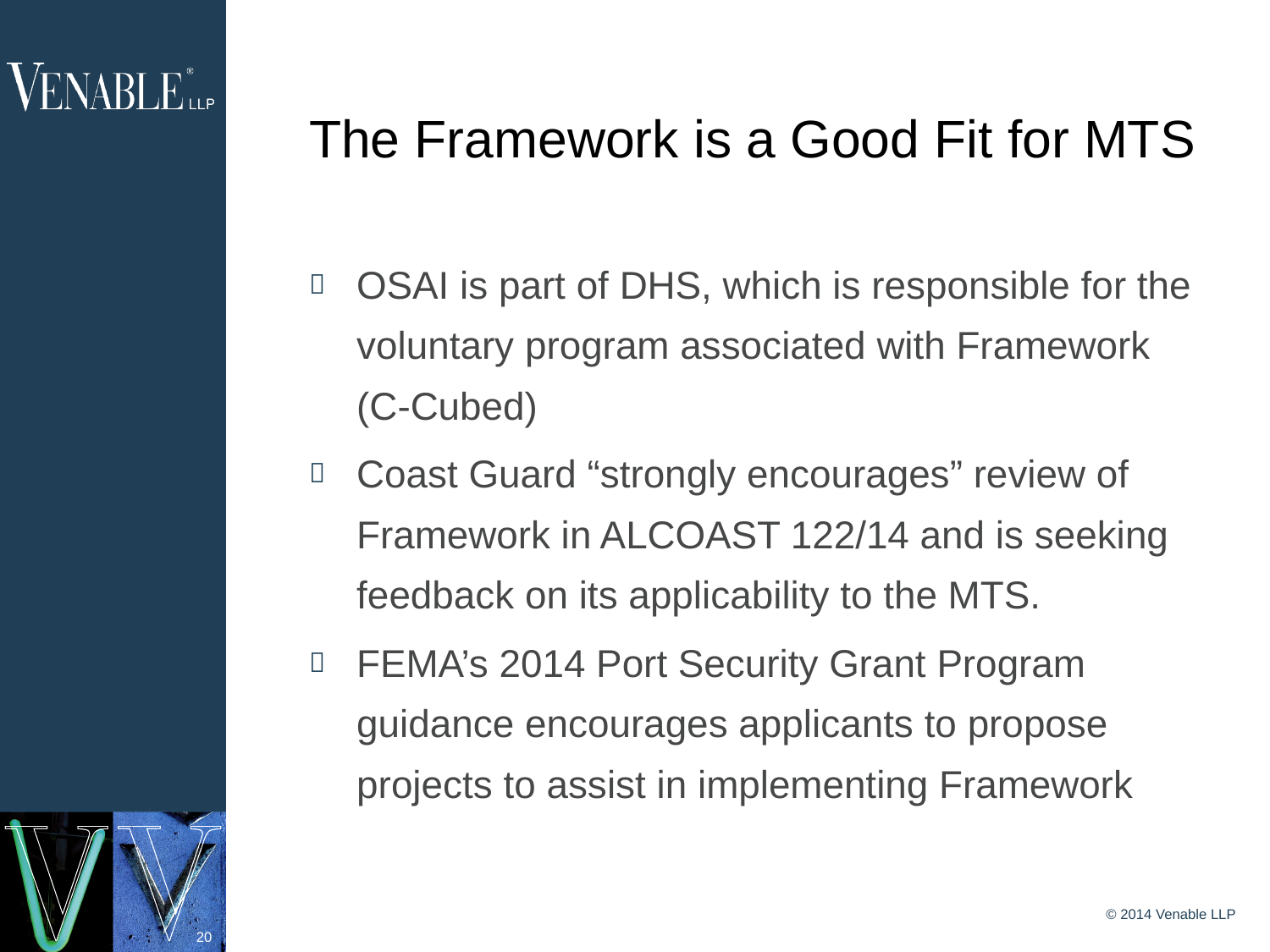

# The Framework is a Good Fit for MTS
OSAI is part of DHS, which is responsible for the voluntary program associated with Framework (C-Cubed)
Coast Guard “strongly encourages” review of Framework in ALCOAST 122/14 and is seeking feedback on its applicability to the MTS.
FEMA’s 2014 Port Security Grant Program guidance encourages applicants to propose projects to assist in implementing Framework

© 2014 Venable LLP